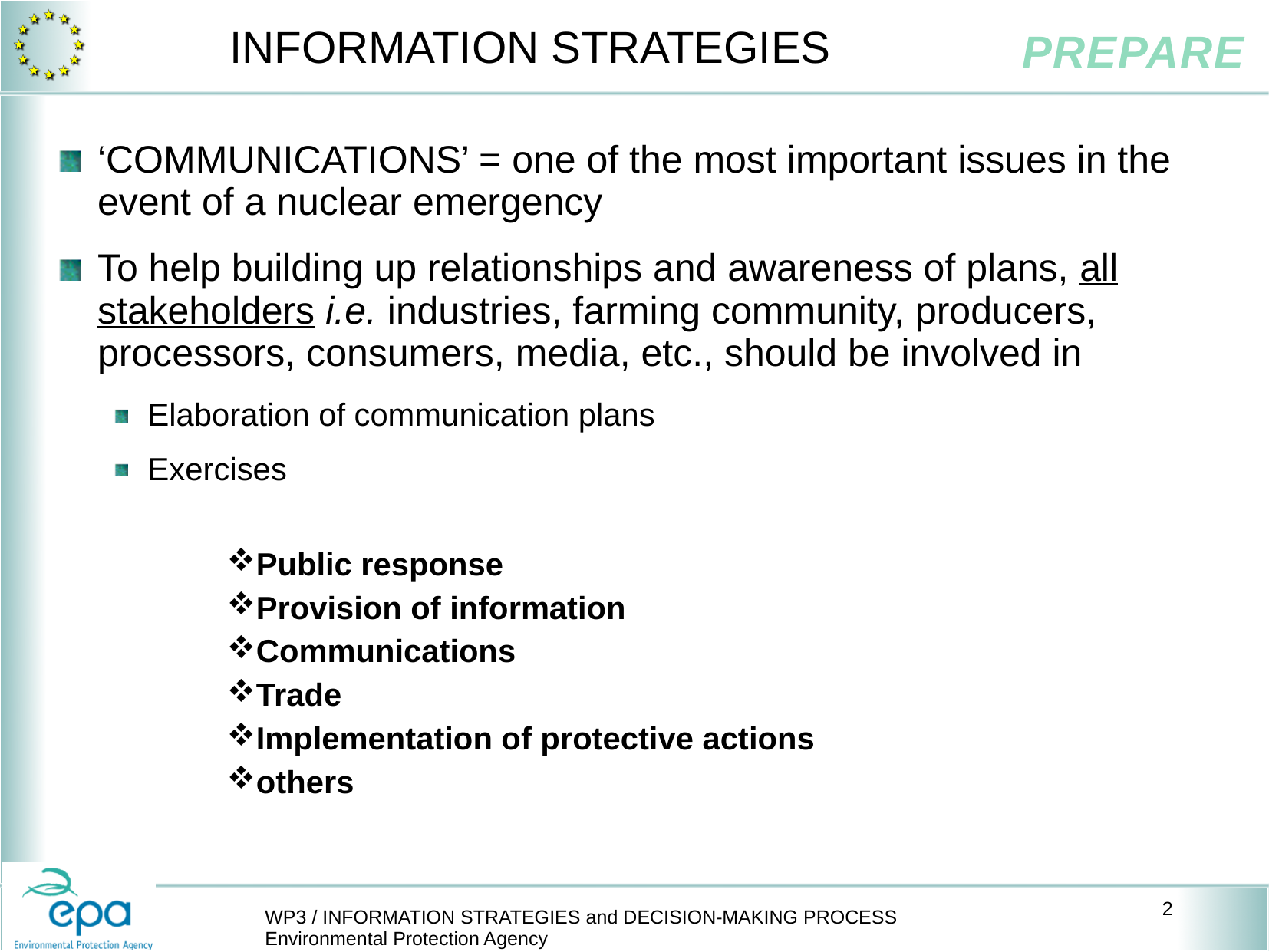

# INFORMATION STRATEGIES
‘COMMUNICATIONS’ = one of the most important issues in the event of a nuclear emergency
To help building up relationships and awareness of plans, all stakeholders i.e. industries, farming community, producers, processors, consumers, media, etc., should be involved in
Elaboration of communication plans
Exercises

Public response
Provision of information
Communications
Trade
Implementation of protective actions
others